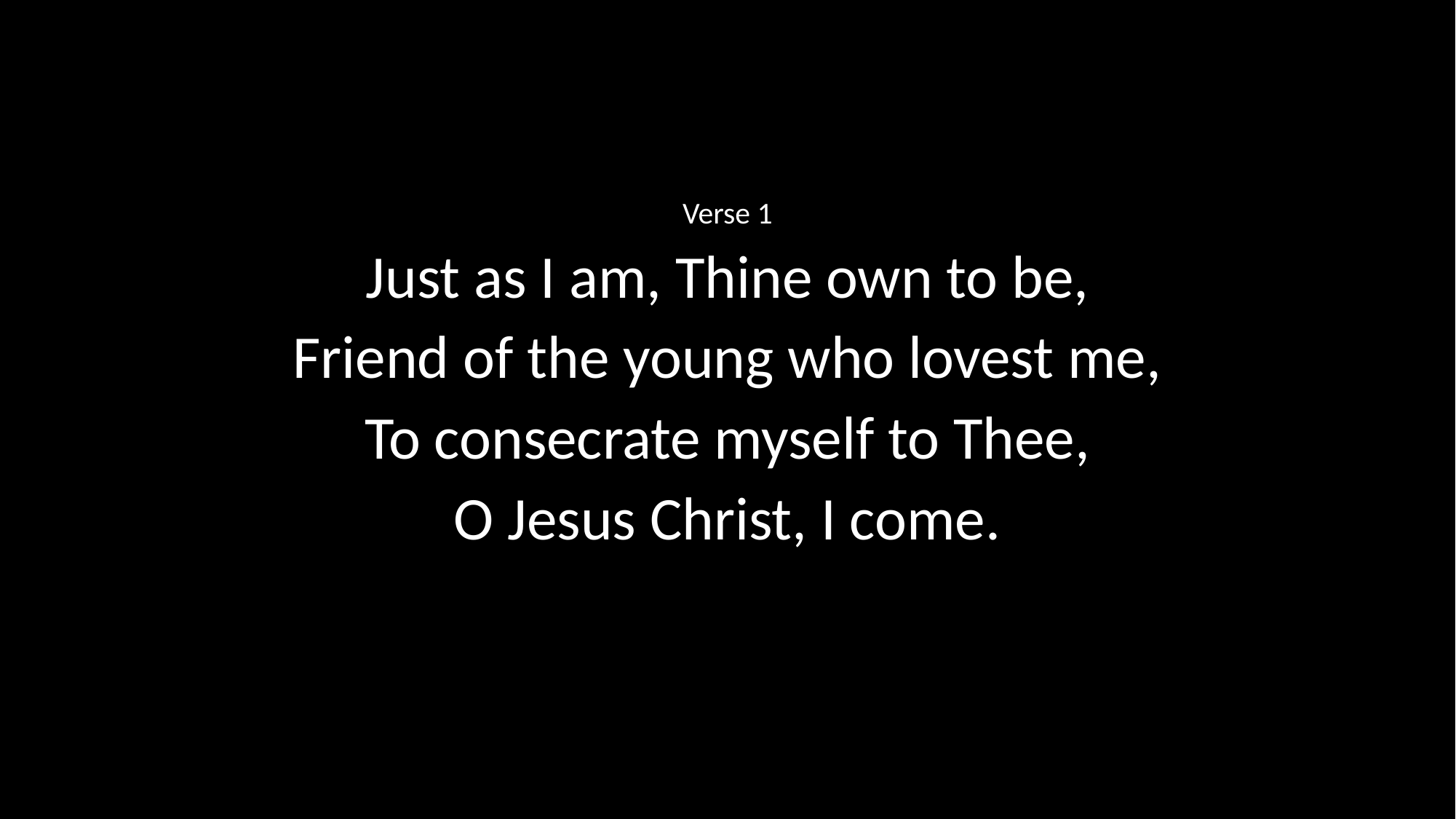

Verse 1
Just as I am, Thine own to be,
Friend of the young who lovest me,
To consecrate myself to Thee,
O Jesus Christ, I come.